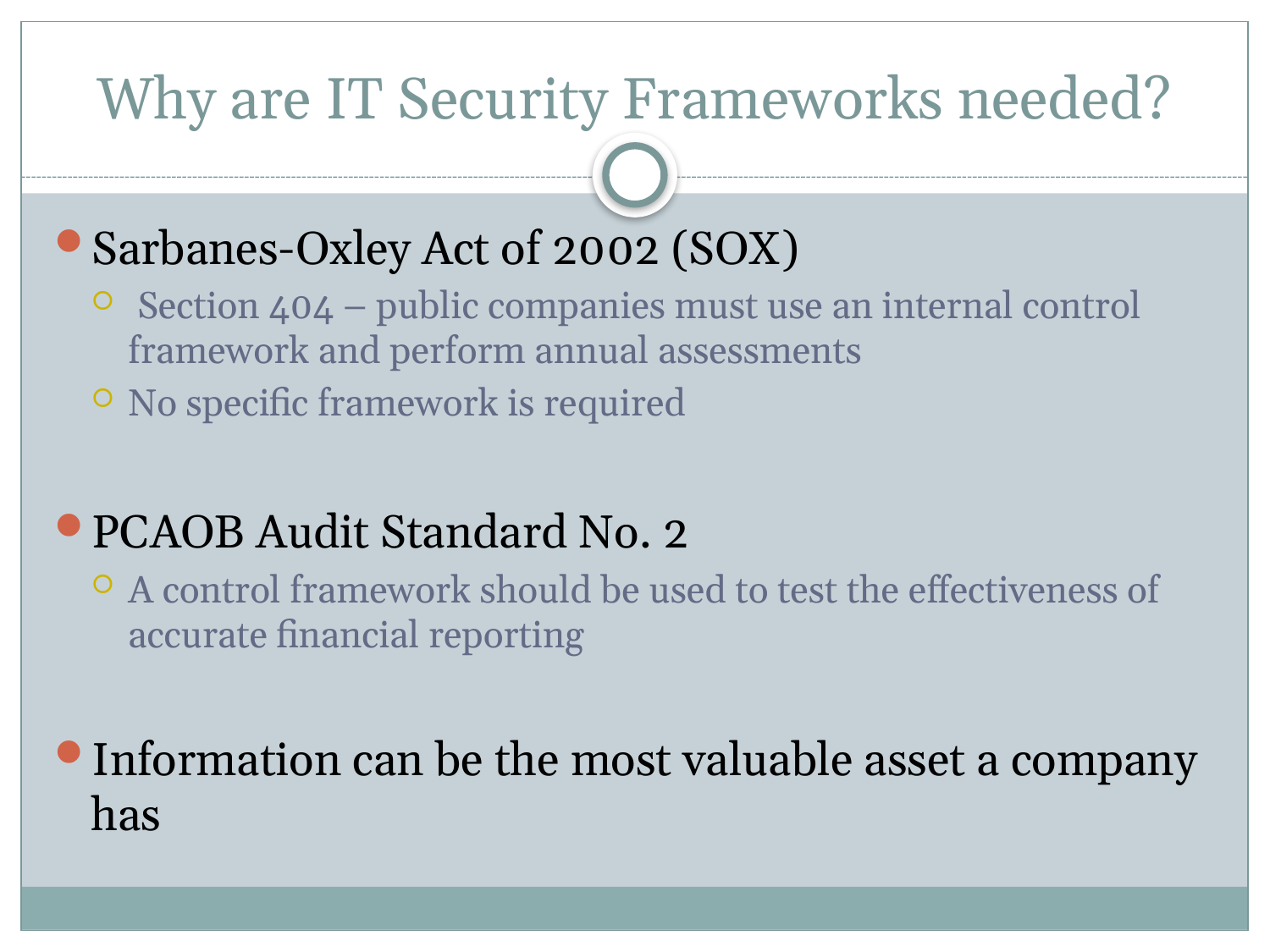

# Why are IT Security Frameworks needed?
Sarbanes-Oxley Act of 2002 (SOX)
 Section 404 – public companies must use an internal control framework and perform annual assessments
No specific framework is required

PCAOB Audit Standard No. 2
A control framework should be used to test the effectiveness of accurate financial reporting

Information can be the most valuable asset a company has